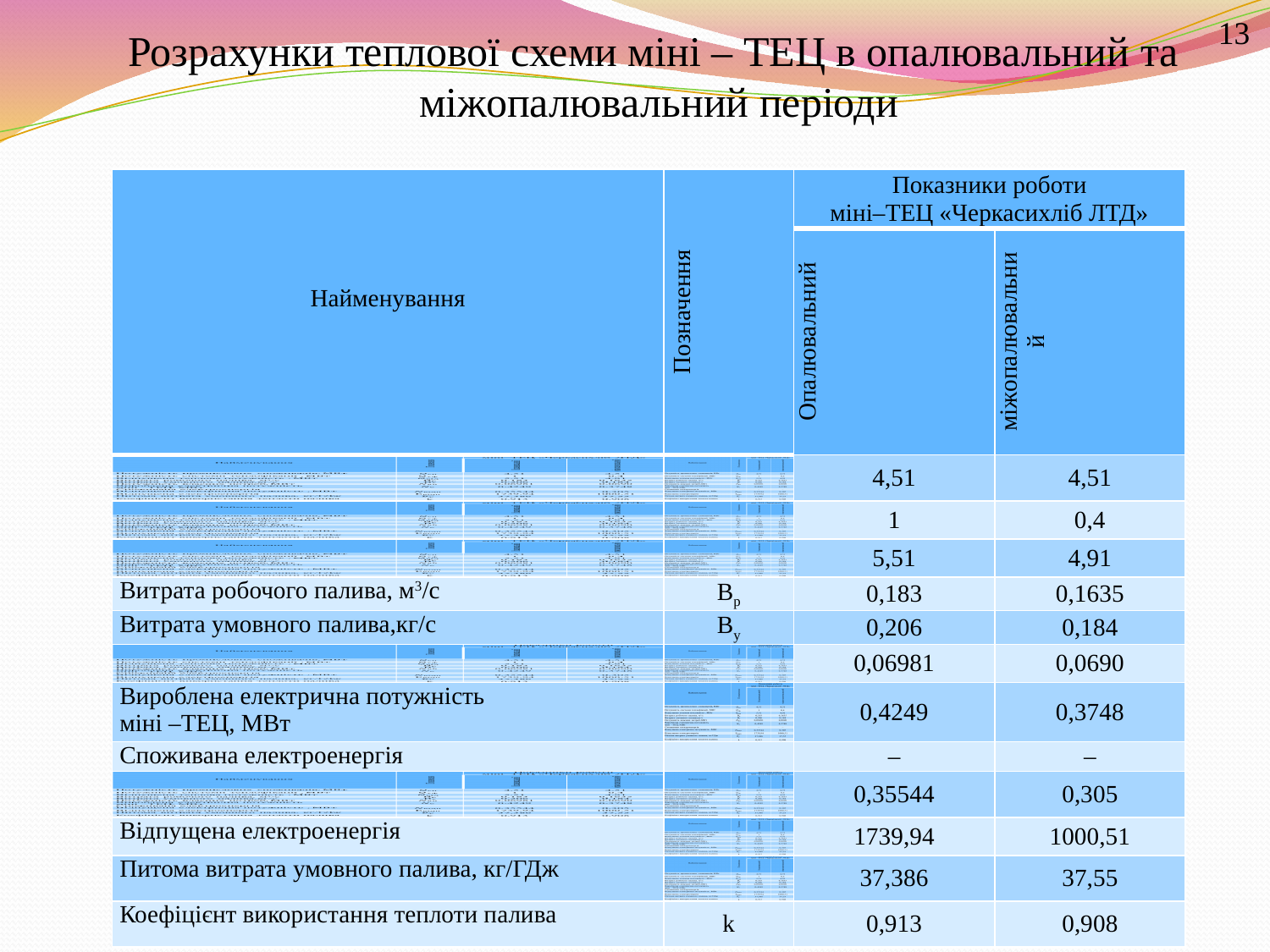

13
Розрахунки теплової схеми міні – ТЕЦ в опалювальний та
 міжопалювальний періоди
| Найменування | Позначення | Показники роботи міні–ТЕЦ «Черкасихліб ЛТД» |  |
| --- | --- | --- | --- |
|  |  | Опалювальний | міжопалювальний |
|  |  | 4,51 | 4,51 |
|  |  | 1 | 0,4 |
|  |  | 5,51 | 4,91 |
| Витрата робочого палива, м3/с | Вр | 0,183 | 0,1635 |
| Витрата умовного палива,кг/с | Ву | 0,206 | 0,184 |
|  |  | 0,06981 | 0,0690 |
| Вироблена електрична потужність міні –ТЕЦ, МВт |  | 0,4249 | 0,3748 |
| Споживана електроенергія |  | – | – |
|  |  | 0,35544 | 0,305 |
| Відпущена електроенергія |  | 1739,94 | 1000,51 |
| Питома витрата умовного палива, кг/ГДж |  | 37,386 | 37,55 |
| Коефіцієнт використання теплоти палива | k | 0,913 | 0,908 |